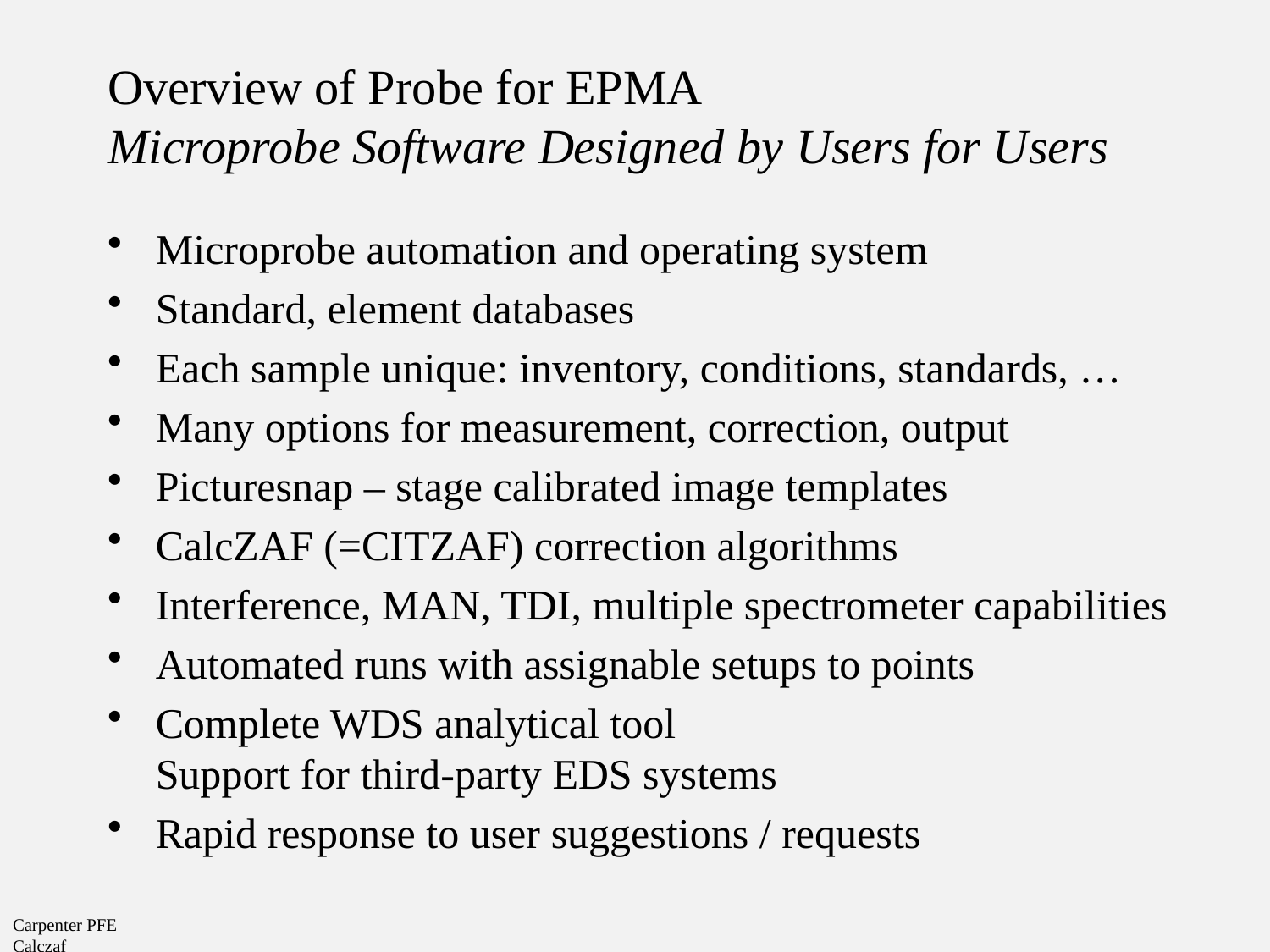

# Overview of Probe for EPMA Microprobe Software Designed by Users for Users
Microprobe automation and operating system
Standard, element databases
Each sample unique: inventory, conditions, standards, …
Many options for measurement, correction, output
Picturesnap – stage calibrated image templates
CalcZAF (=CITZAF) correction algorithms
Interference, MAN, TDI, multiple spectrometer capabilities
Automated runs with assignable setups to points
Complete WDS analytical tool
Support for third-party EDS systems
Rapid response to user suggestions / requests
Carpenter PFE Calczaf